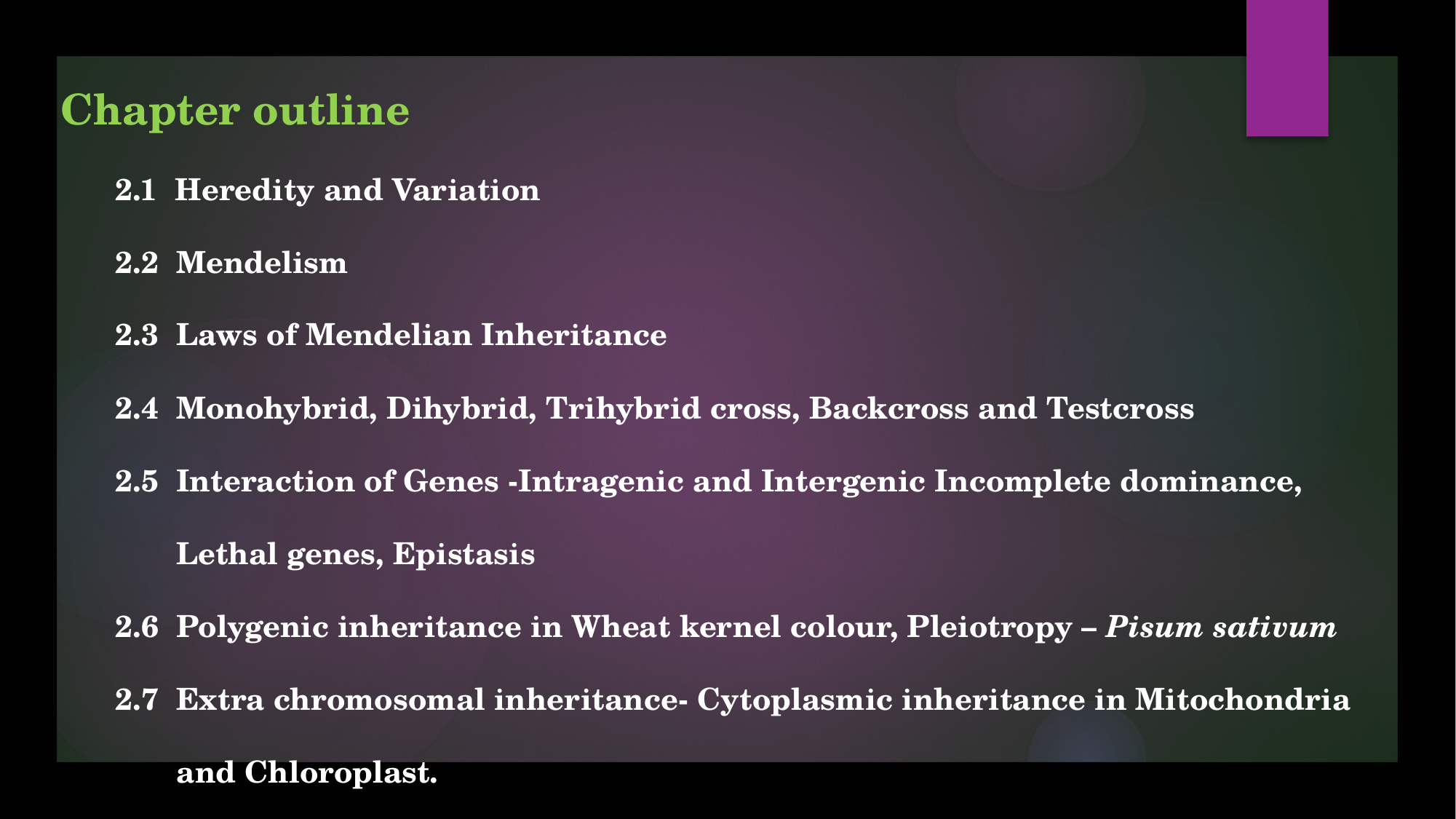

Chapter outline
2.1  Heredity and Variation
2.2  Mendelism
2.3  Laws of Mendelian Inheritance
2.4  Monohybrid, Dihybrid, Trihybrid cross, Backcross and Testcross
2.5  Interaction of Genes -Intragenic and Intergenic Incomplete dominance,
       Lethal genes, Epistasis
2.6  Polygenic inheritance in Wheat kernel colour, Pleiotropy – Pisum sativum
2.7  Extra chromosomal inheritance- Cytoplasmic inheritance in Mitochondria
       and Chloroplast.